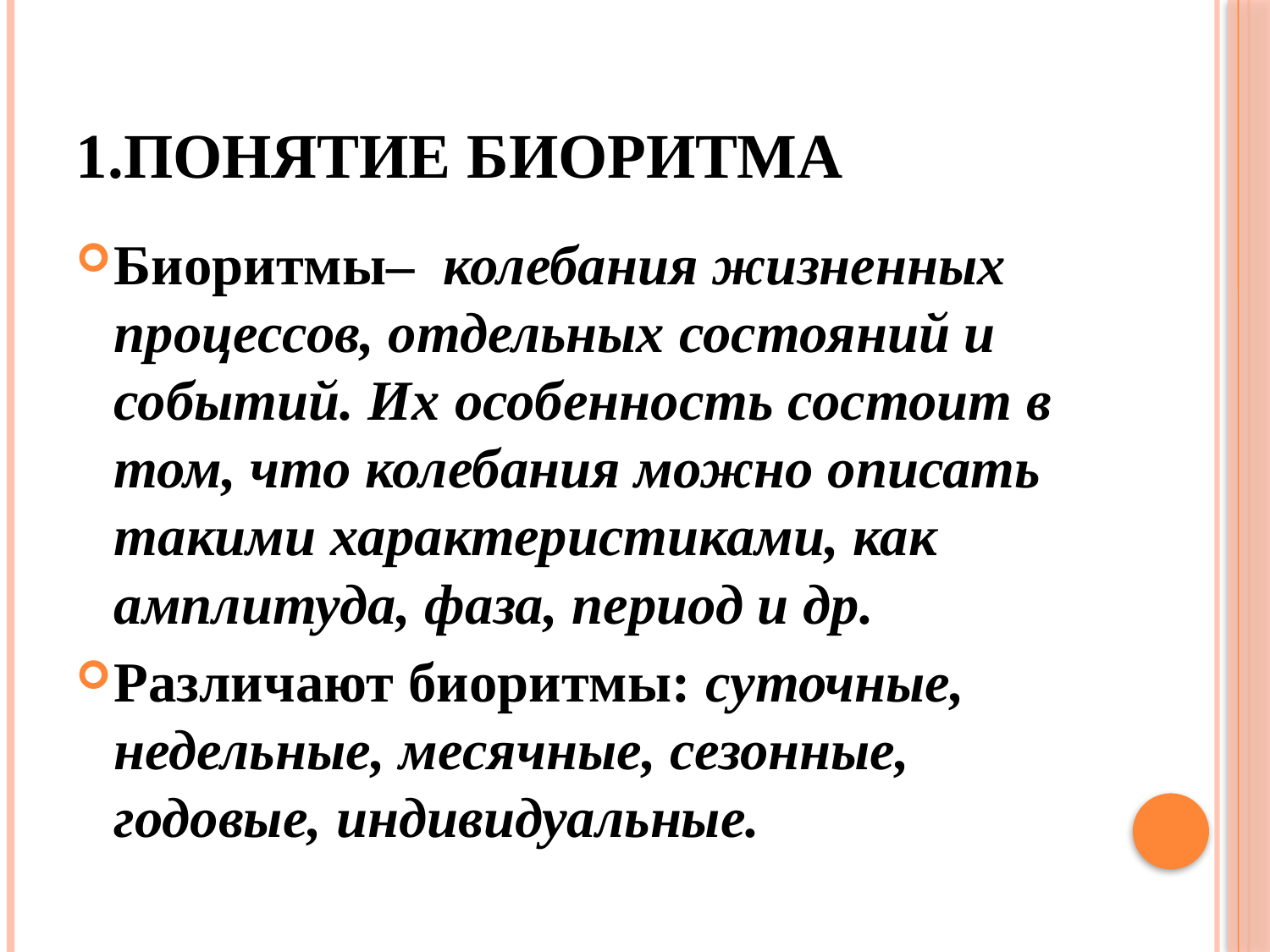

# 1.Понятие биоритма
Биоритмы–  колебания жизненных процессов, отдельных состояний и событий. Их особенность состоит в том, что колебания можно описать такими характеристиками, как амплитуда, фаза, период и др.
Различают биоритмы: суточные, недельные, месячные, сезонные, годовые, индивидуальные.